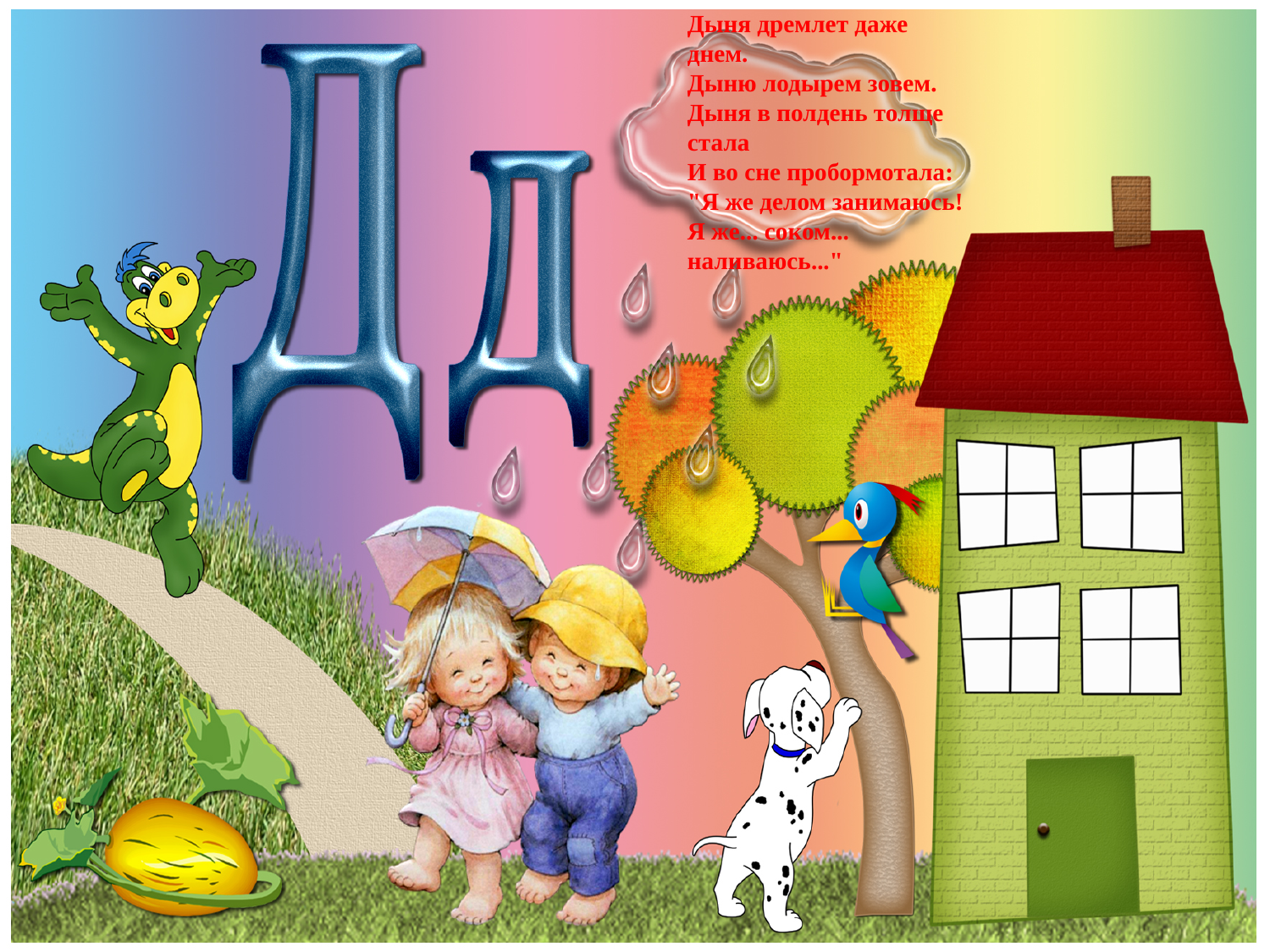

Дыня дремлет даже днем.
Дыню лодырем зовем.
Дыня в полдень толще стала
И во сне пробормотала:
"Я же делом занимаюсь!
Я же... соком... наливаюсь..."